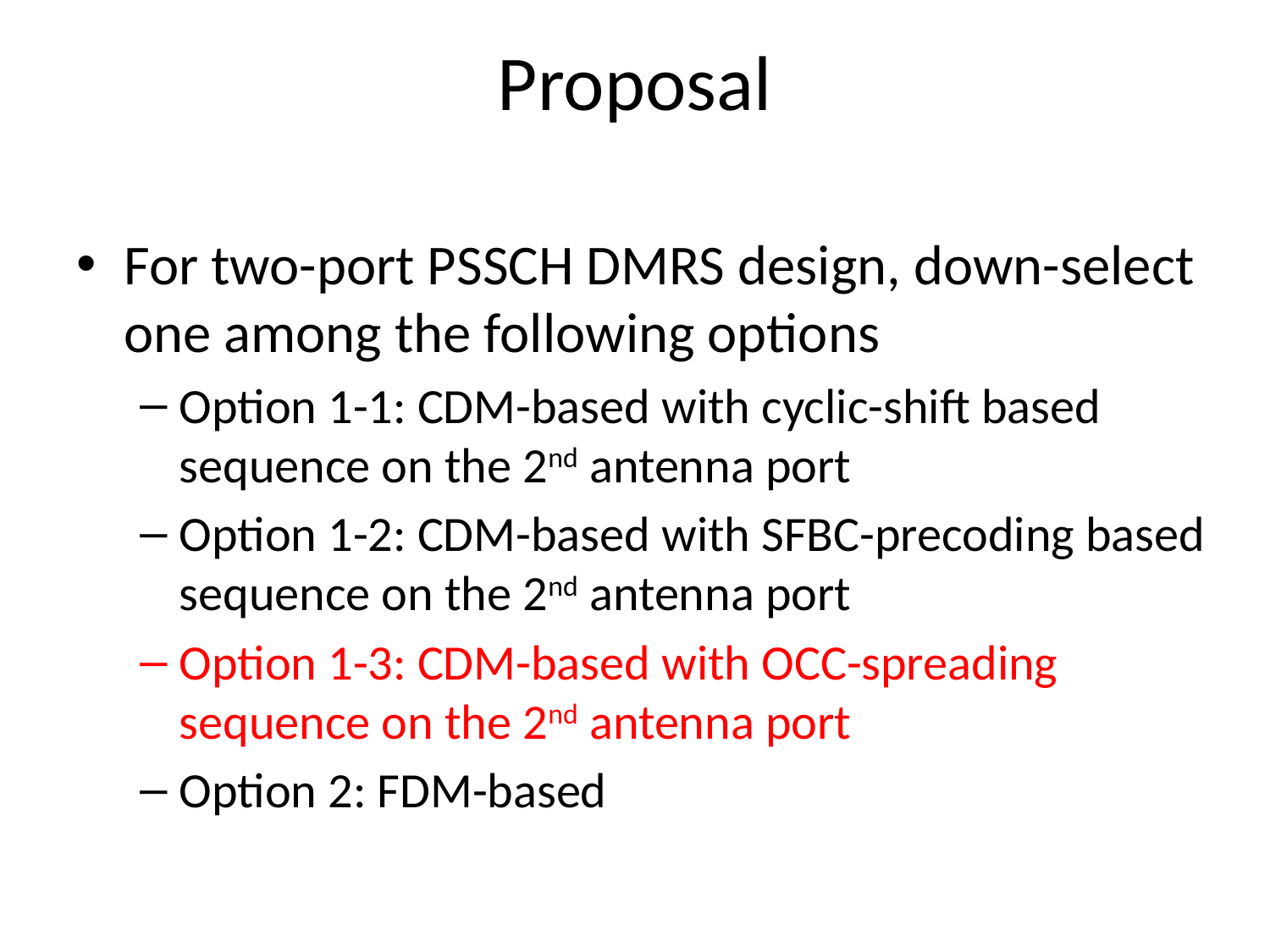

# Proposal
For two-port PSSCH DMRS design, down-select one among the following options
Option 1-1: CDM-based with cyclic-shift based sequence on the 2nd antenna port
Option 1-2: CDM-based with SFBC-precoding based sequence on the 2nd antenna port
Option 1-3: CDM-based with OCC-spreading sequence on the 2nd antenna port
Option 2: FDM-based